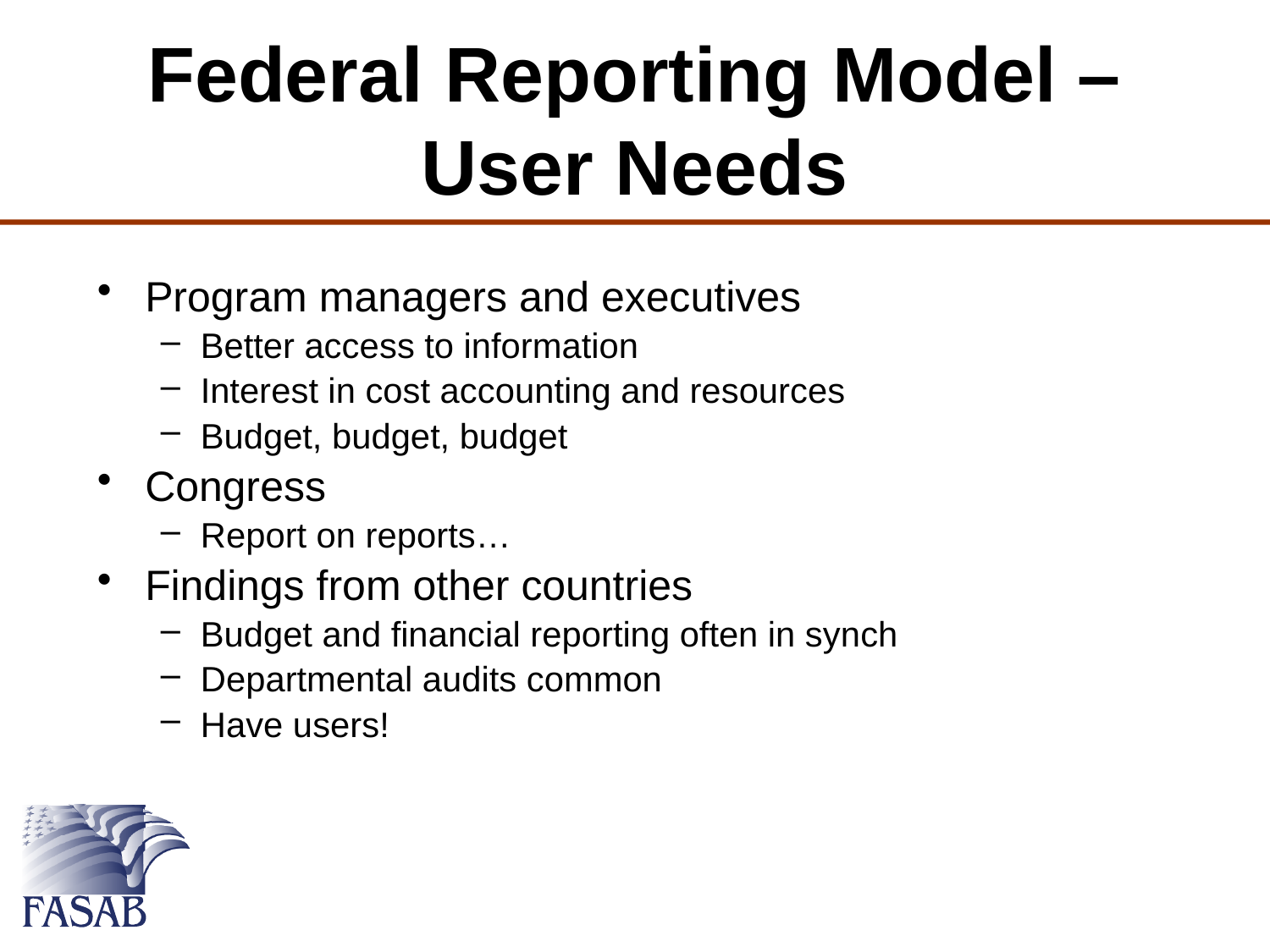

# Federal Reporting Model – User Needs

Program managers and executives
Better access to information
Interest in cost accounting and resources
Budget, budget, budget
Congress
Report on reports…
Findings from other countries
Budget and financial reporting often in synch
Departmental audits common
Have users!